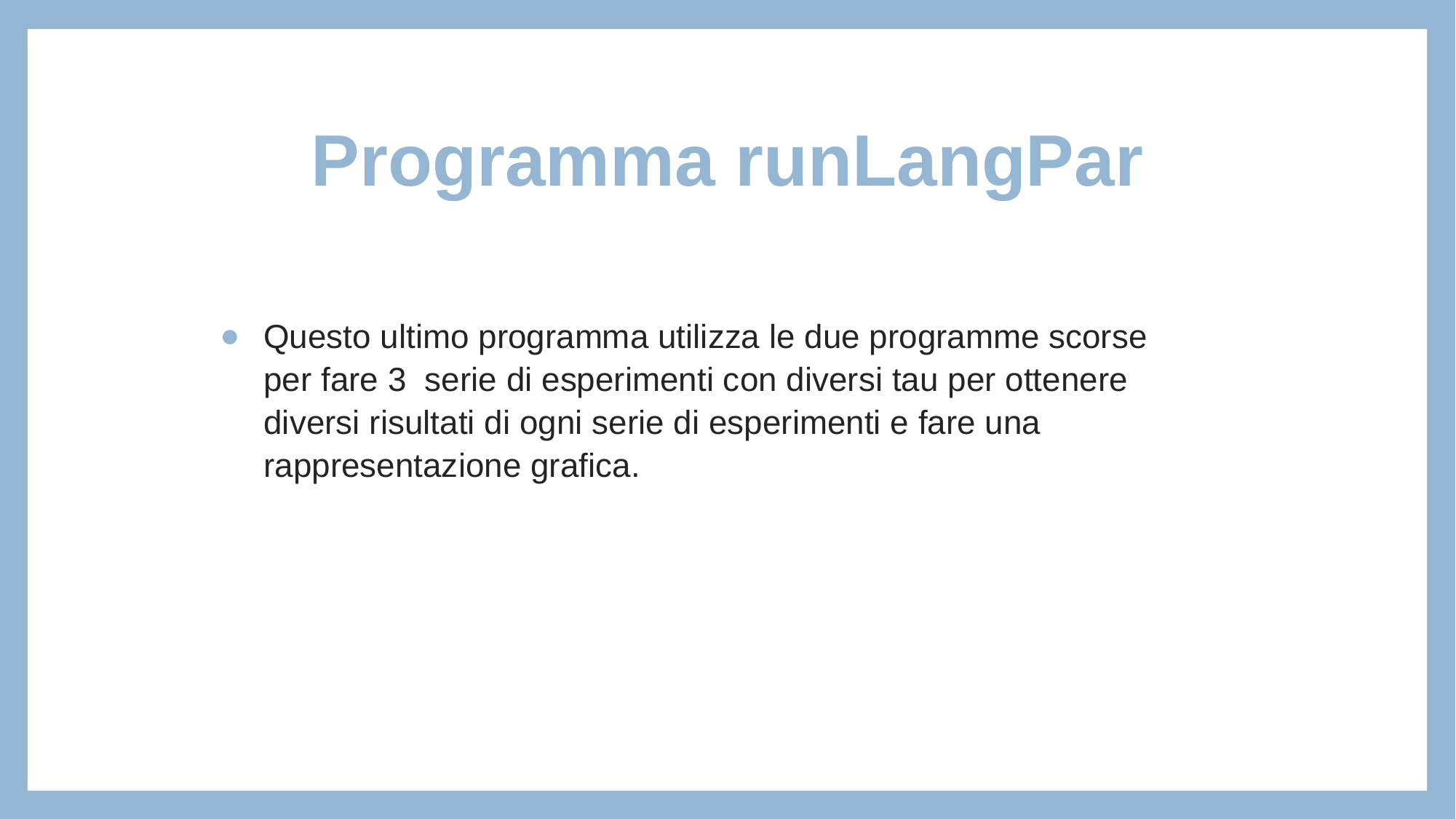

Programma runLangPar
Questo ultimo programma utilizza le due programme scorse per fare 3  serie di esperimenti con diversi tau per ottenere diversi risultati di ogni serie di esperimenti e fare una rappresentazione grafica.